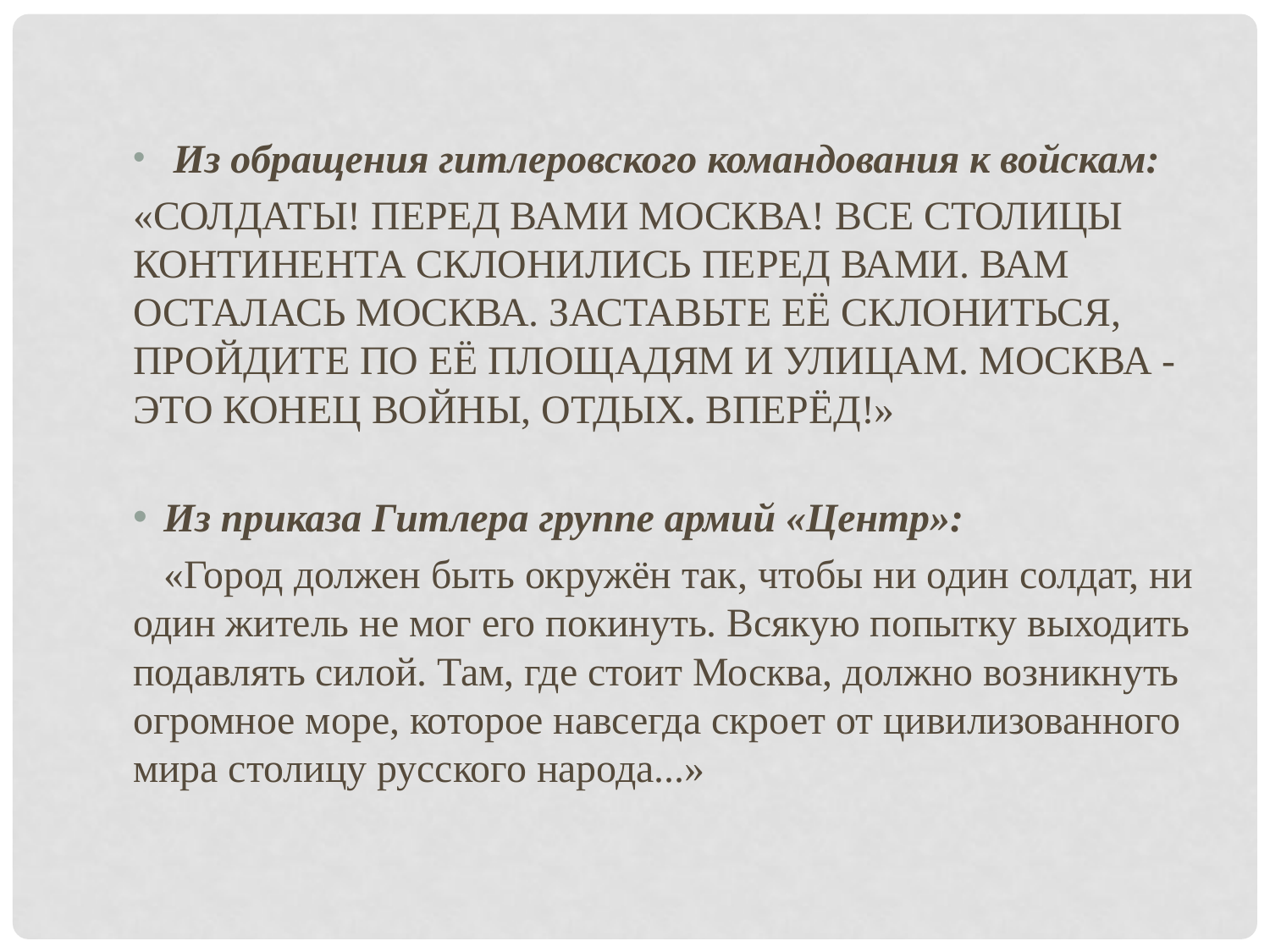

Из обращения гитлеровского командования к войскам:
«СОЛДАТЫ! ПЕРЕД ВАМИ МОСКВА! ВСЕ СТОЛИЦЫ КОНТИНЕНТА СКЛОНИЛИСЬ ПЕРЕД ВАМИ. ВАМ ОСТАЛАСЬ МОСКВА. ЗАСТАВЬТЕ ЕЁ СКЛОНИТЬСЯ, ПРОЙДИТЕ ПО ЕЁ ПЛОЩАДЯМ И УЛИЦАМ. МОСКВА - ЭТО КОНЕЦ ВОЙНЫ, ОТДЫХ. ВПЕРЁД!»

Из приказа Гитлера группе армий «Центр»:
   «Город должен быть окружён так, чтобы ни один солдат, ни один житель не мог его покинуть. Всякую попытку выходить подавлять силой. Там, где стоит Москва, должно возникнуть огромное море, которое навсегда скроет от цивилизованного мира столицу русского народа...»